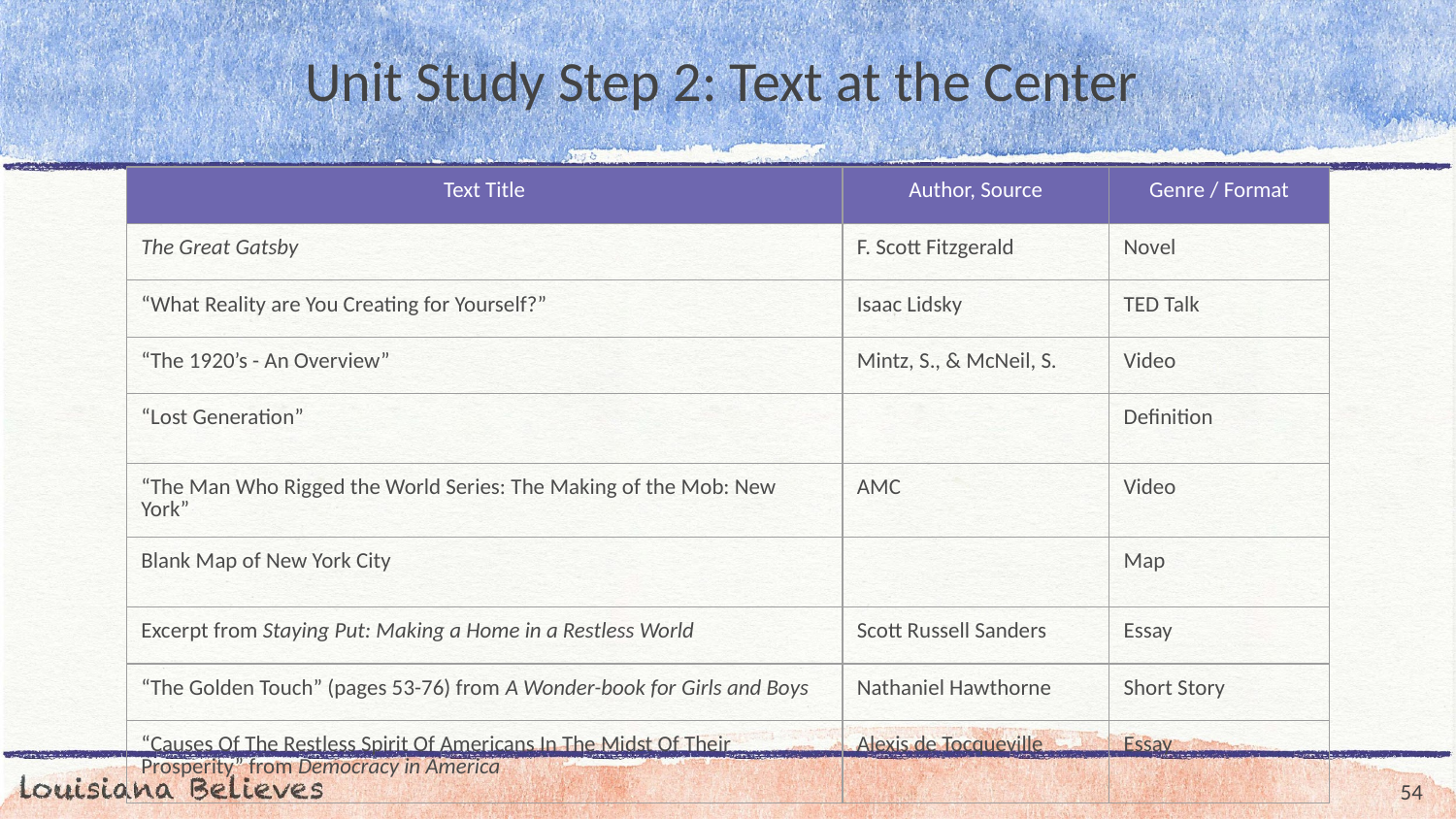

# Unit Study Step 2: Text at the Center
| Text Title | Author, Source | Genre / Format |
| --- | --- | --- |
| The Great Gatsby | F. Scott Fitzgerald | Novel |
| “What Reality are You Creating for Yourself?” | Isaac Lidsky | TED Talk |
| “The 1920’s - An Overview” | Mintz, S., & McNeil, S. | Video |
| “Lost Generation” |  | Definition |
| “The Man Who Rigged the World Series: The Making of the Mob: New York” | AMC | Video |
| Blank Map of New York City |  | Map |
| Excerpt from Staying Put: Making a Home in a Restless World | Scott Russell Sanders | Essay |
| “The Golden Touch” (pages 53-76) from A Wonder-book for Girls and Boys | Nathaniel Hawthorne | Short Story |
| “Causes Of The Restless Spirit Of Americans In The Midst Of Their Prosperity” from Democracy in America | Alexis de Tocqueville | Essay |